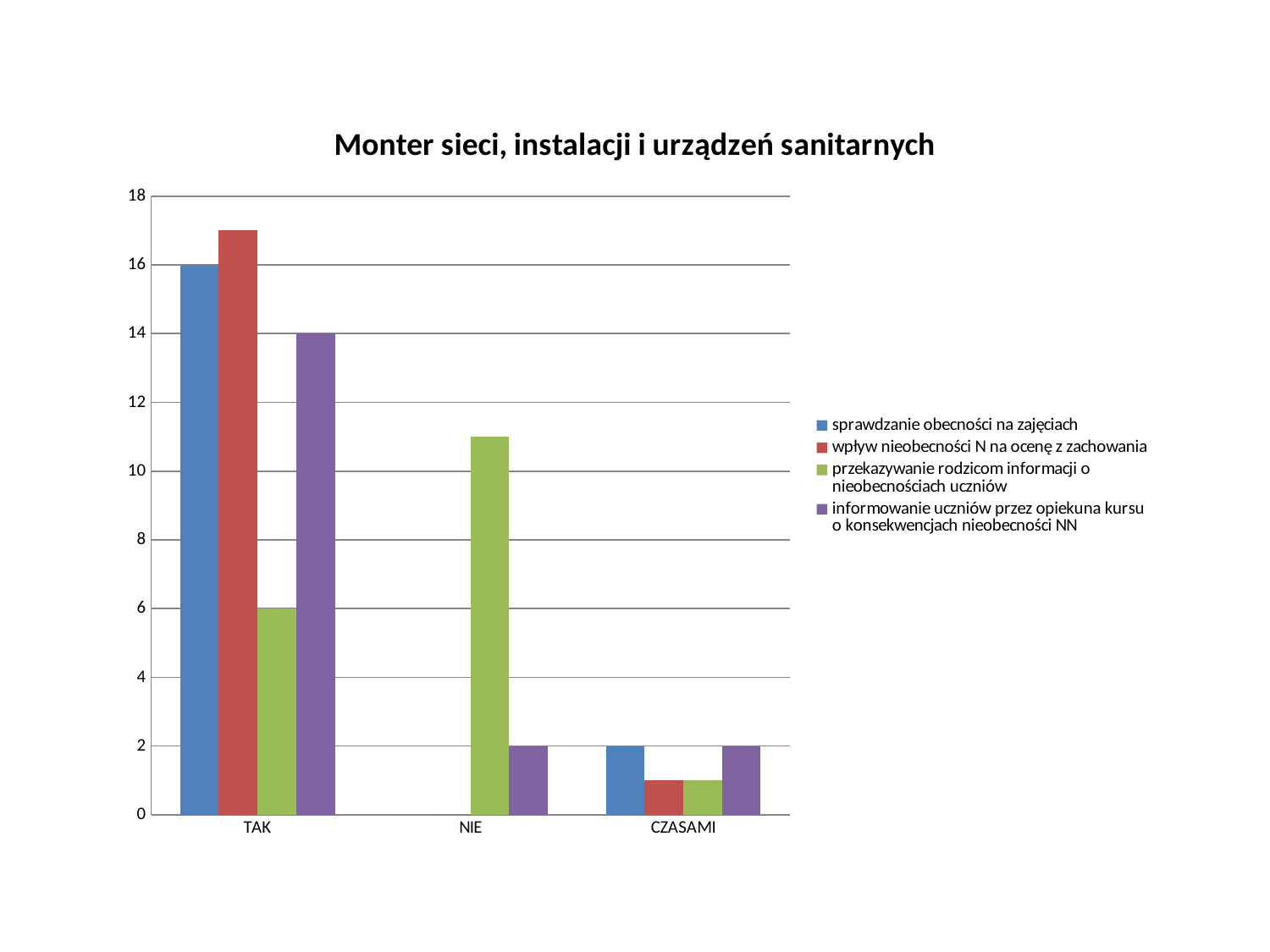

### Chart: Monter sieci, instalacji i urządzeń sanitarnych

| Category |  |  |  |  |
|---|---|---|---|---|
| TAK | 16.0 | 17.0 | 6.0 | 14.0 |
| NIE | 0.0 | 0.0 | 11.0 | 2.0 |
| CZASAMI | 2.0 | 1.0 | 1.0 | 2.0 |